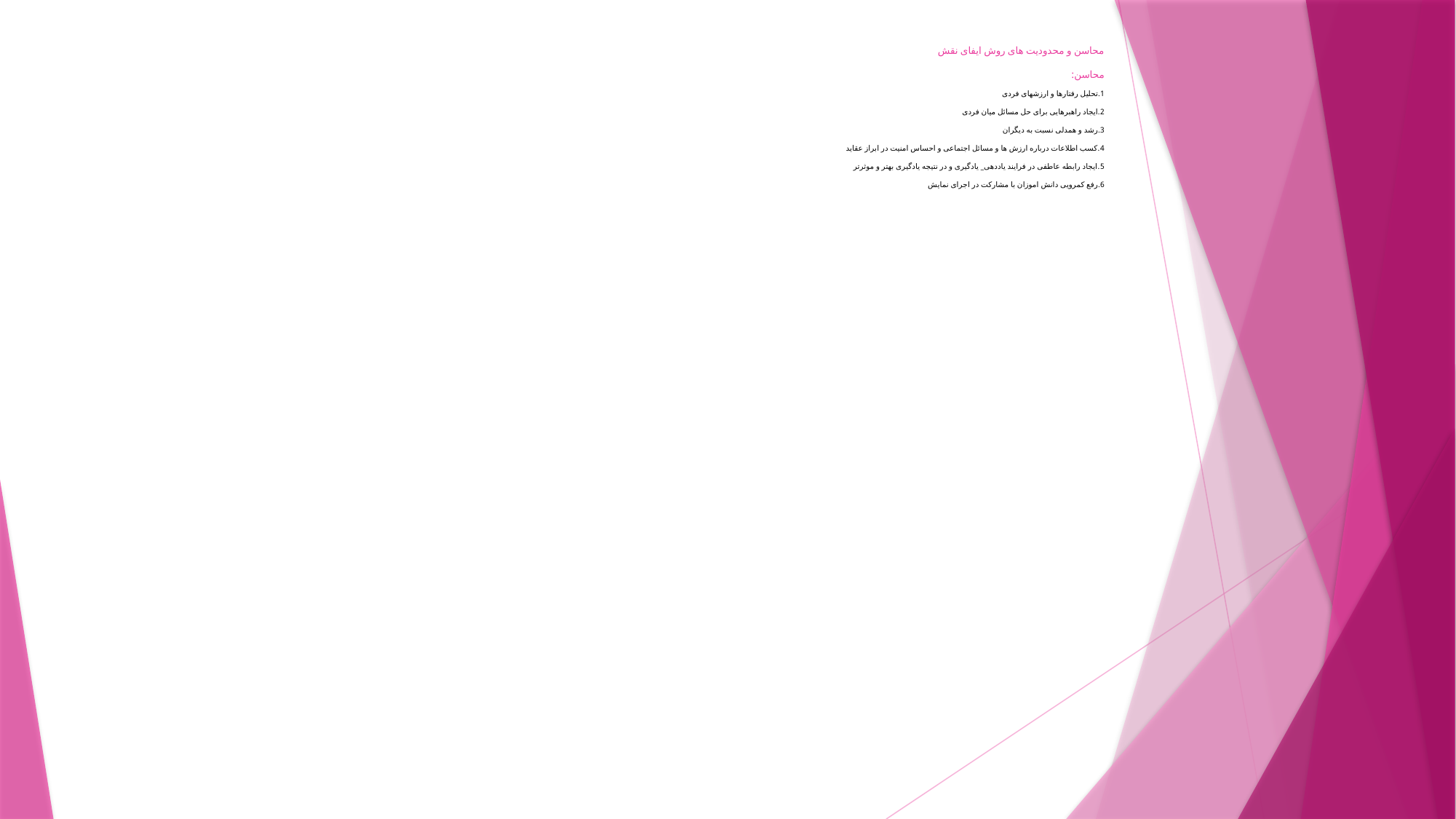

# محاسن و محدودیت های روش ایفای نقش محاسن: 1.تحلیل رفتارها و ارزشهای فردی 2.ایجاد راهبرهایی برای حل مسائل میان فردی 3.رشد و همدلی نسبت به دیگران 4.کسب اطلاعات درباره ارزش ها و مسائل اجتماعی و احساس امنیت در ابراز عقاید 5.ایجاد رابطه عاطفی در فرایند یاددهی_ یادگیری و در نتیجه یادگیری بهتر و موثرتر 6.رفع کمرویی دانش اموزان با مشارکت در اجرای نمایش